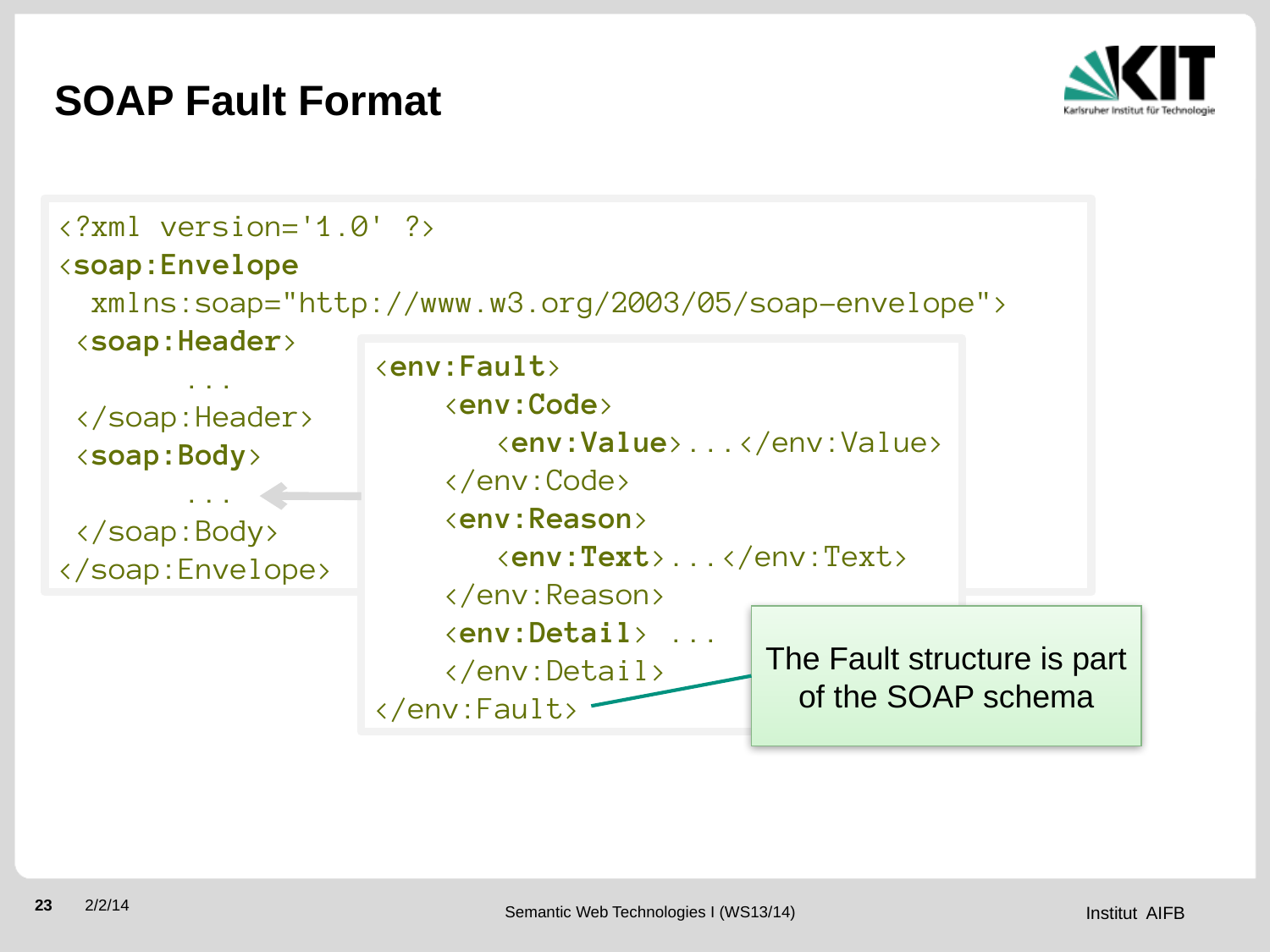

# SOAP Fault Format
<?xml version='1.0' ?>
<soap:Envelope
  xmlns:soap="http://www.w3.org/2003/05/soap-envelope">
 <soap:Header>
	...
 </soap:Header>
 <soap:Body>
	...
 </soap:Body>
</soap:Envelope>
<env:Fault>
    <env:Code>
       <env:Value>...</env:Value>
    </env:Code>
    <env:Reason>
       <env:Text>...</env:Text>
    </env:Reason>
    <env:Detail> ...
    </env:Detail>
</env:Fault>
The Fault structure is part of the SOAP schema